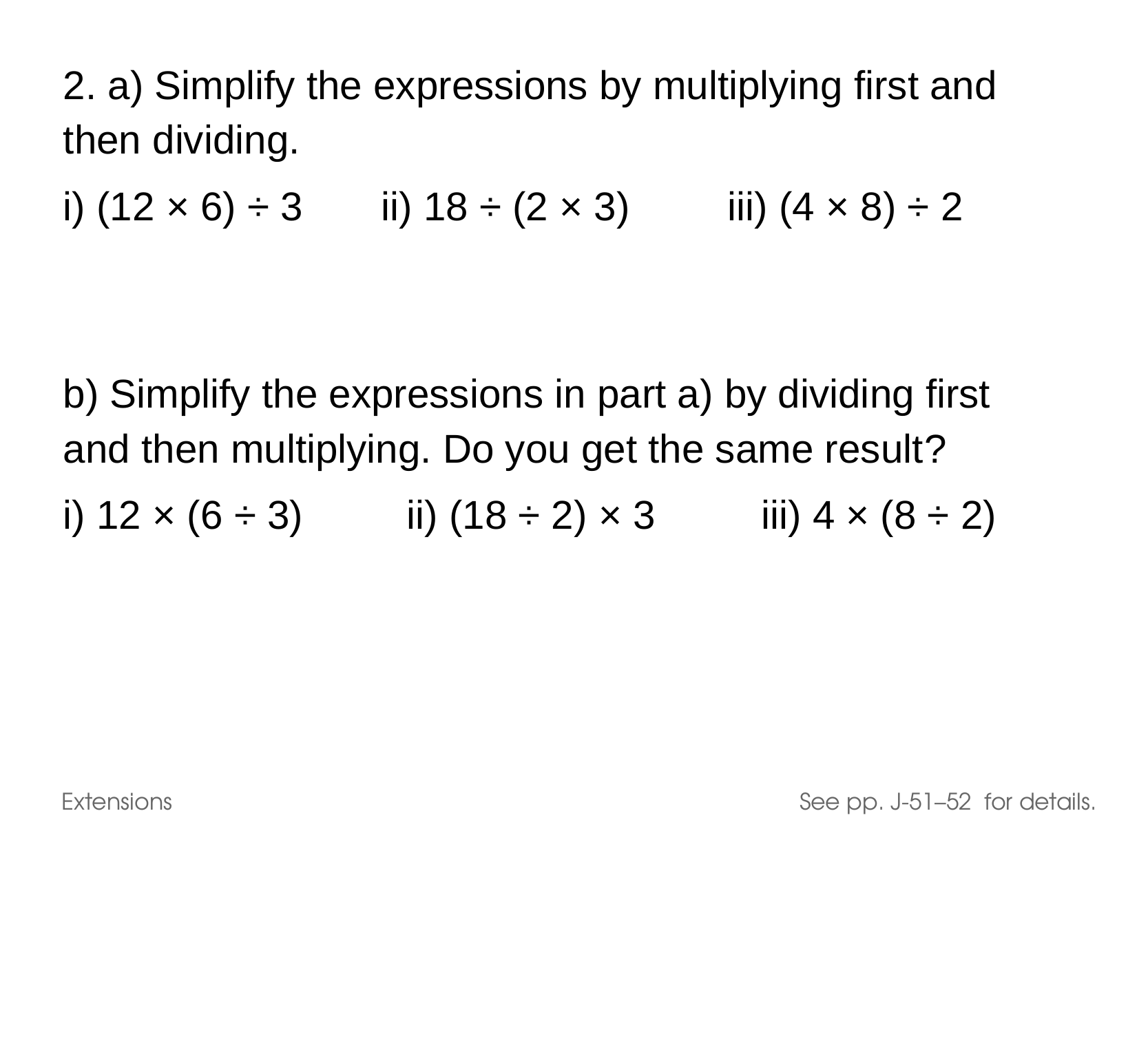

2. a) Simplify the expressions by multiplying first and then dividing.
i) (12 × 6) ÷ 3       ii) 18 ÷ (2 × 3)	    iii) (4 × 8) ÷ 2

b) Simplify the expressions in part a) by dividing first and then multiplying. Do you get the same result?
i) 12 × (6 ÷ 3)	   ii) (18 ÷ 2) × 3	       iii) 4 × (8 ÷ 2)
Extensions
See pp. J-51–52  for details.